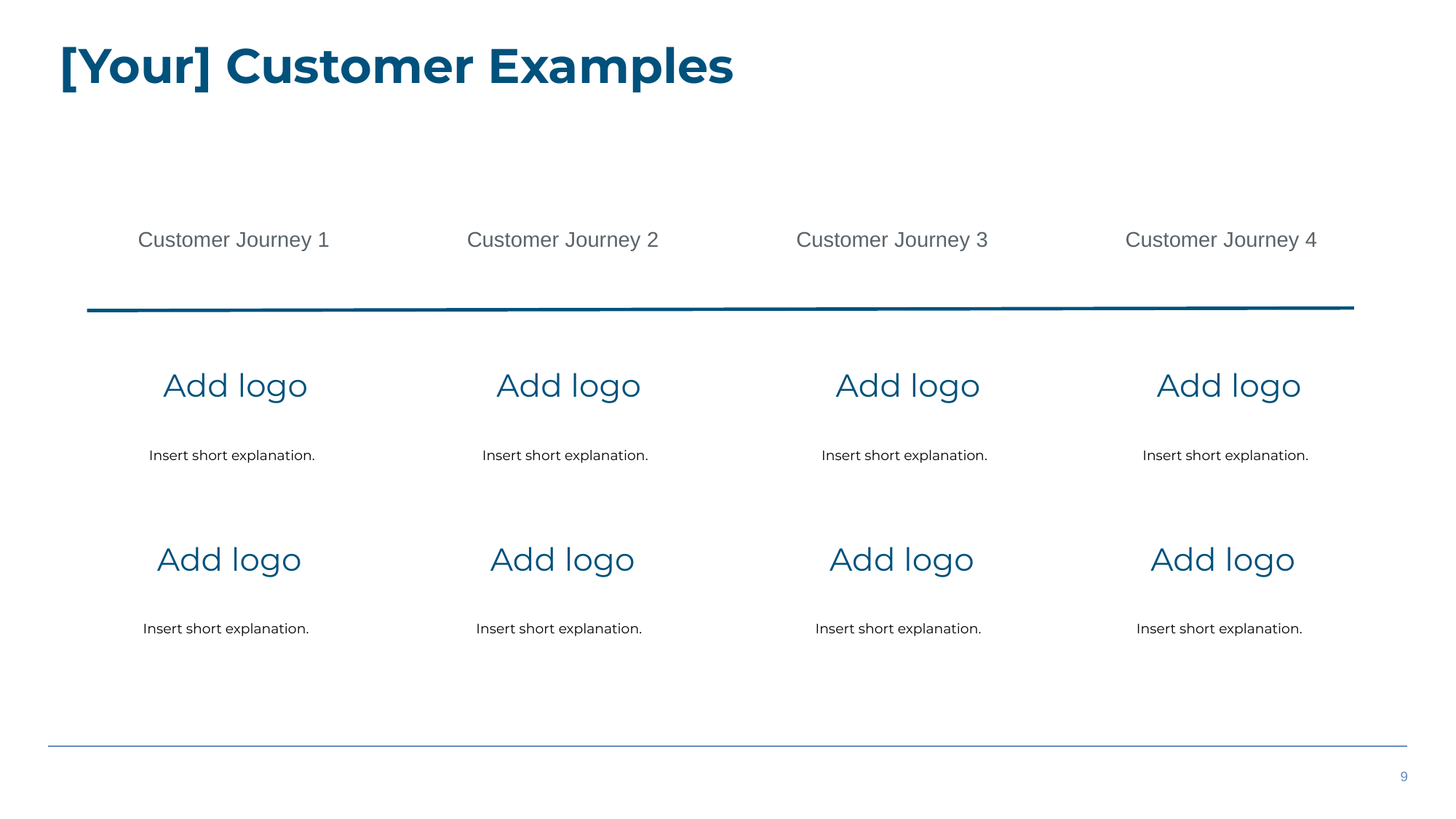

# [Your] Customer Examples
Customer Journey 1
Customer Journey 2
Customer Journey 3
Customer Journey 4
Add logo
Add logo
Add logo
Add logo
Insert short explanation.
Insert short explanation.
Insert short explanation.
Insert short explanation.
Add logo
Add logo
Add logo
Add logo
Insert short explanation.
Insert short explanation.
Insert short explanation.
Insert short explanation.